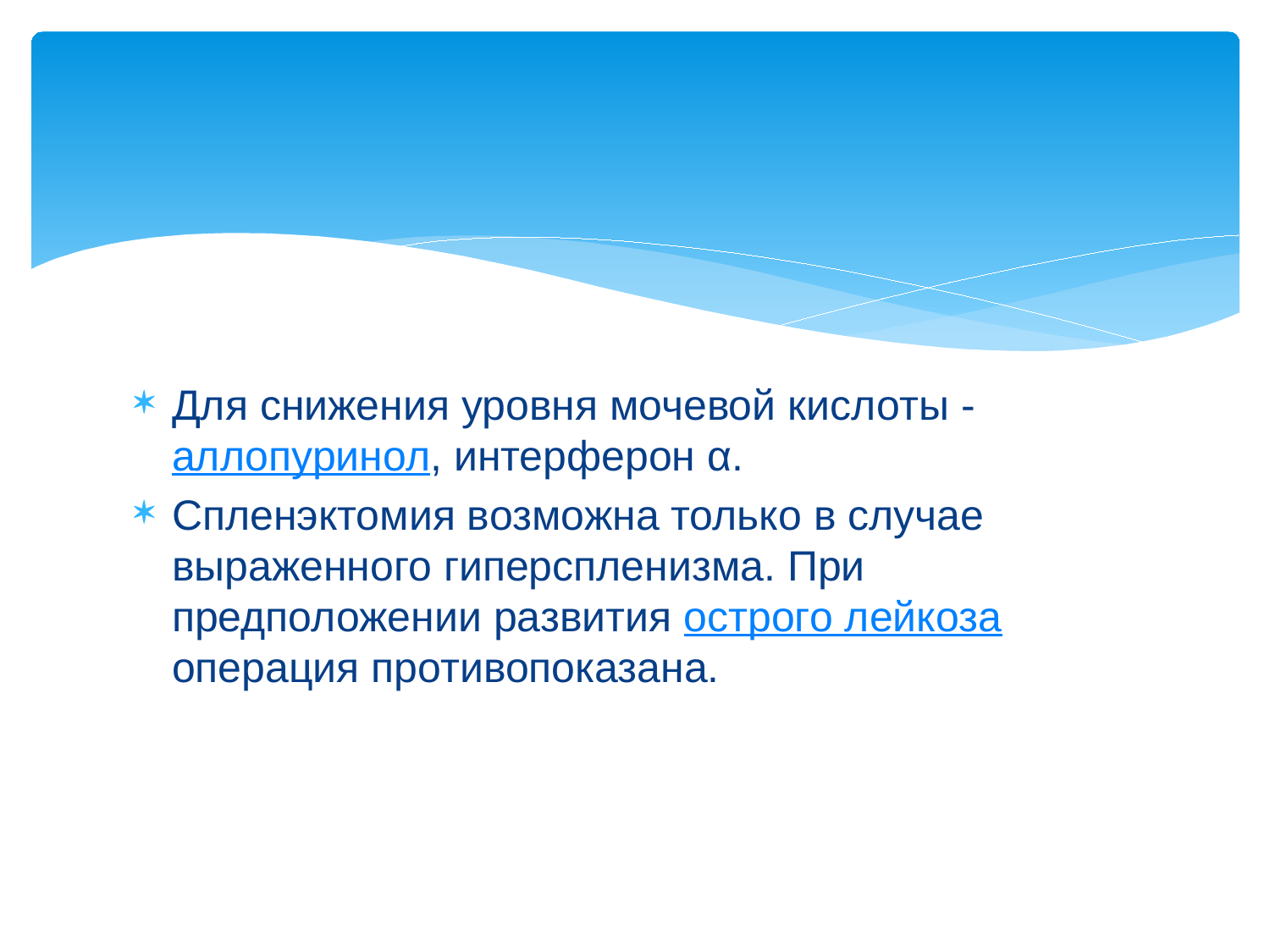

#
Для снижения уровня мочевой кислоты - аллопуринол, интерферон α.
Спленэктомия возможна только в случае выраженного гиперспленизма. При предположении развития острого лейкоза операция противопоказана.